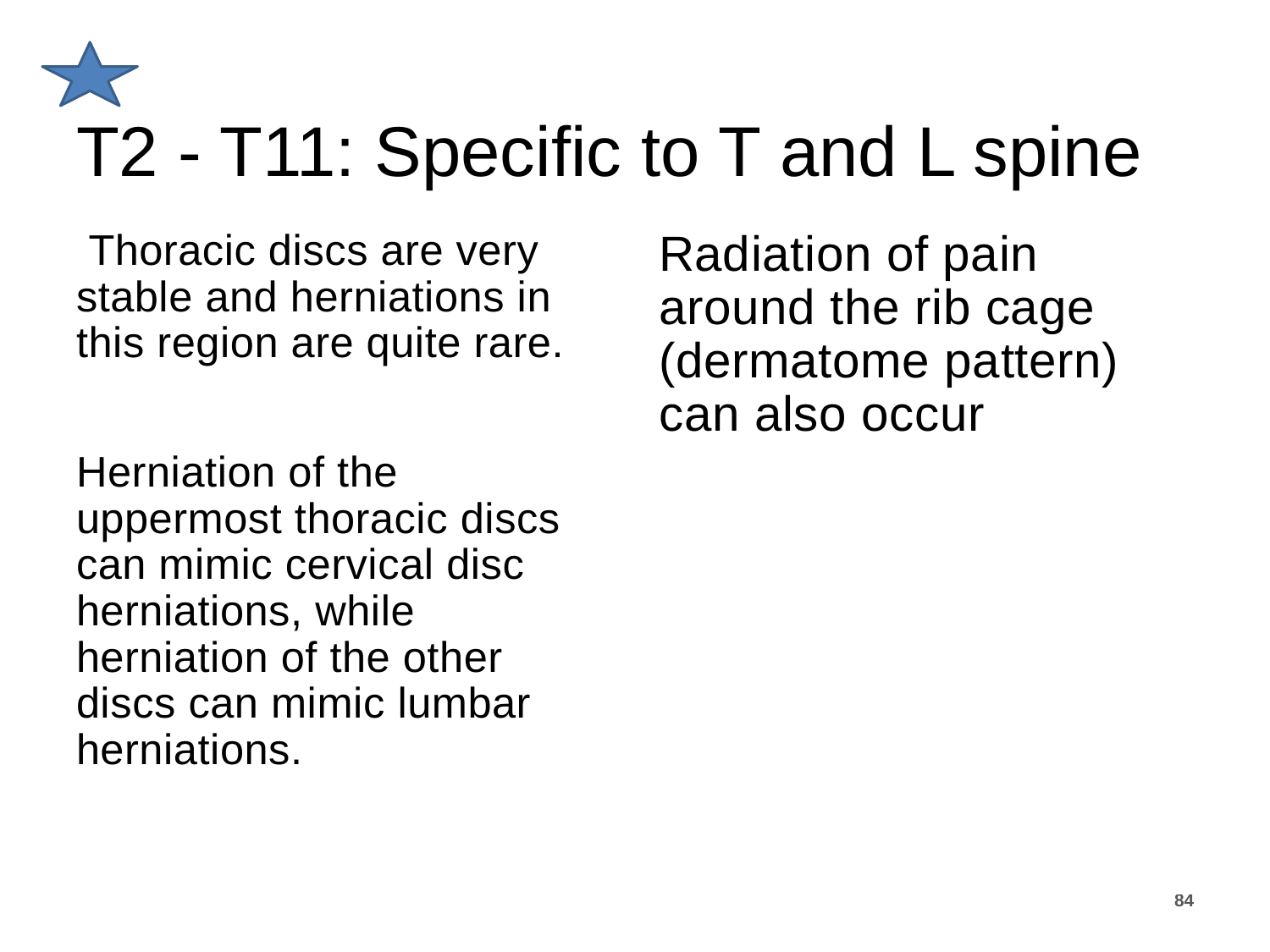

# T2 - T11: Specific to T and L spine

 Thoracic discs are very stable and herniations in this region are quite rare.

Herniation of the uppermost thoracic discs can mimic cervical disc herniations, while herniation of the other discs can mimic lumbar herniations.

Radiation of pain around the rib cage (dermatome pattern) can also occur
84